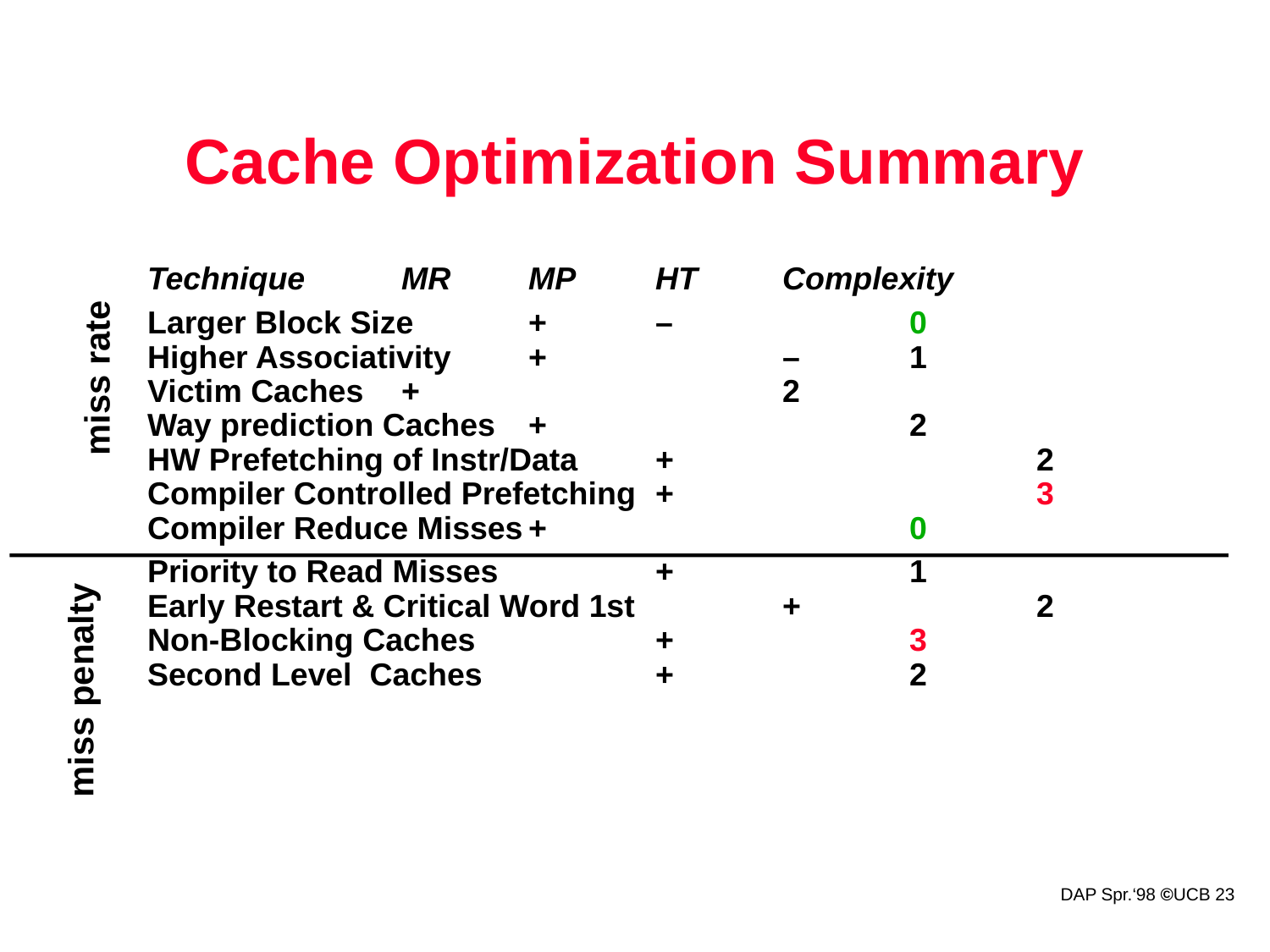

Cache Optimization Summary
Technique	MR	MP	HT	Complexity
Larger Block Size	+	–		0
Higher Associativity	+		–	1
Victim Caches	+			2
Way prediction Caches 	+			2
HW Prefetching of Instr/Data	+			2
Compiler Controlled Prefetching	+			3
Compiler Reduce Misses	+			0
Priority to Read Misses		+		1
Early Restart & Critical Word 1st 		+		2
Non-Blocking Caches		+		3
Second Level  Caches		+		2
miss rate

miss penalty